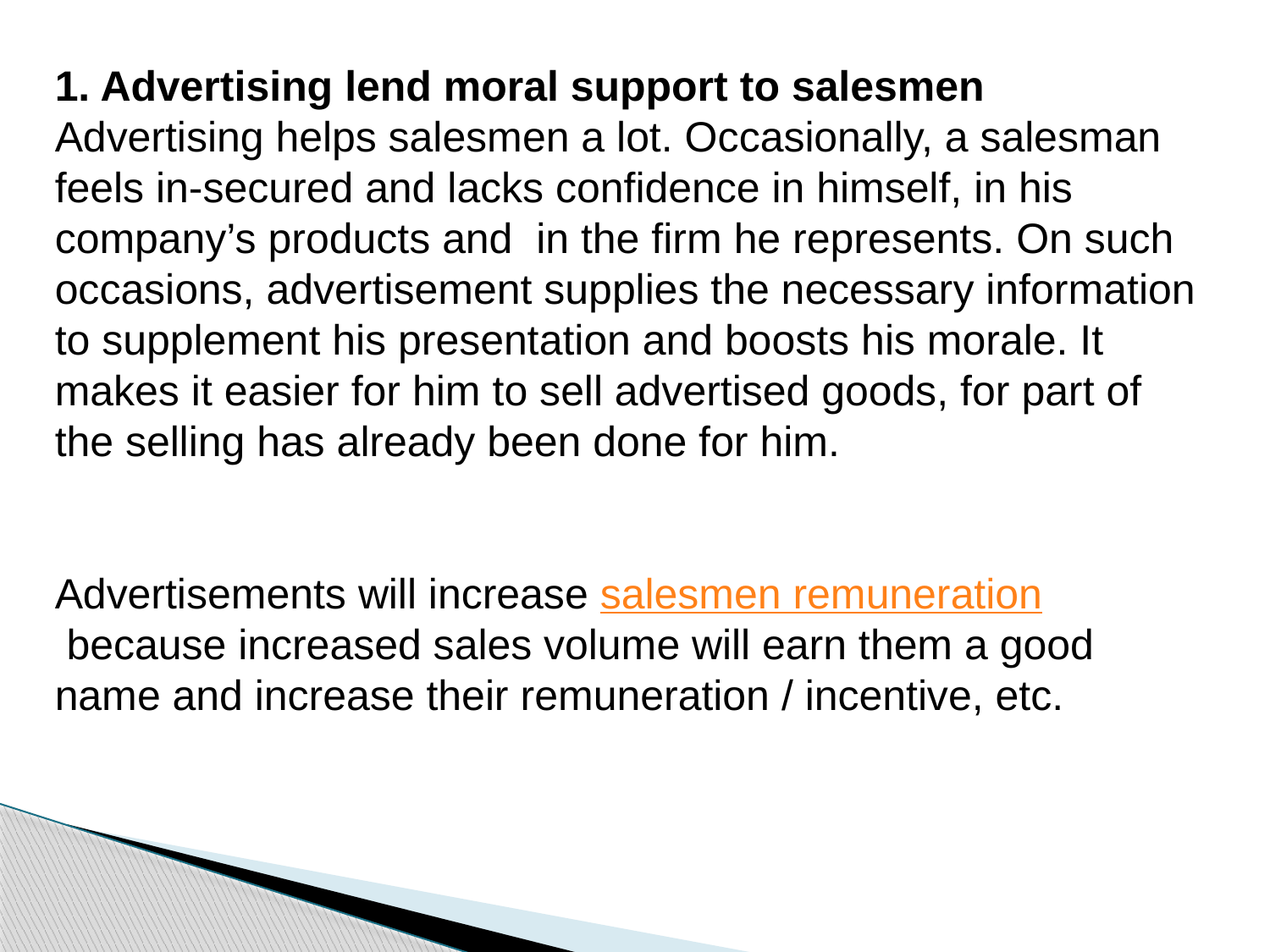

1. Advertising lend moral support to salesmen
Advertising helps salesmen a lot. Occasionally, a salesman feels in-secured and lacks confidence in himself, in his company’s products and  in the firm he represents. On such occasions, advertisement supplies the necessary information to supplement his presentation and boosts his morale. It makes it easier for him to sell advertised goods, for part of the selling has already been done for him.

Advertisements will increase salesmen remuneration because increased sales volume will earn them a good name and increase their remuneration / incentive, etc.